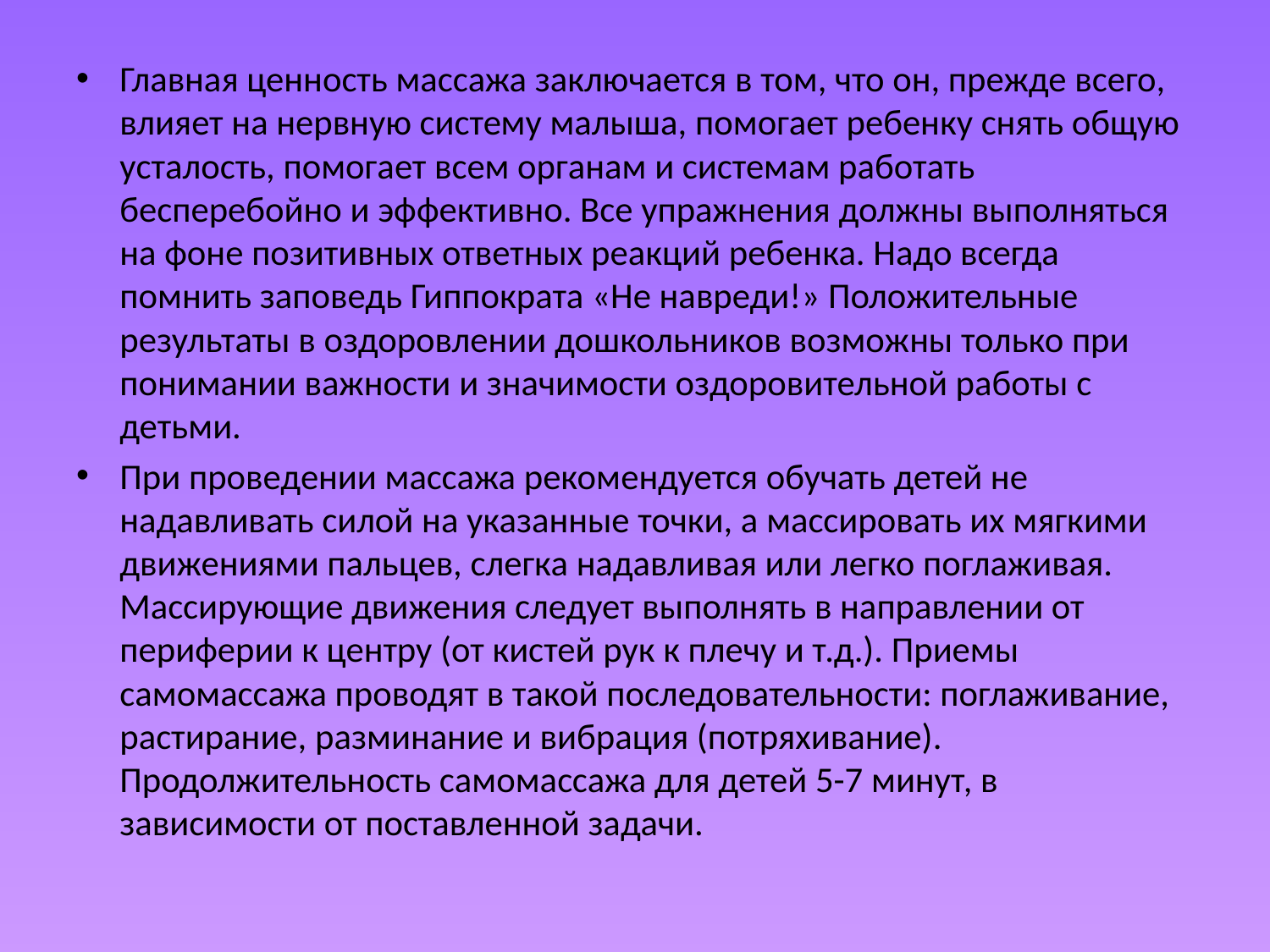

Главная ценность массажа заключается в том, что он, прежде всего, влияет на нервную систему малыша, помогает ребенку снять общую усталость, помогает всем органам и системам работать бесперебойно и эффективно. Все упражнения должны выполняться на фоне позитивных ответных реакций ребенка. Надо всегда помнить заповедь Гиппократа «Не навреди!» Положительные результаты в оздоровлении дошкольников возможны только при понимании важности и значимости оздоровительной работы с детьми.
При проведении массажа рекомендуется обучать детей не надавливать силой на указанные точки, а массировать их мягкими движениями пальцев, слегка надавливая или легко поглаживая. Массирующие движения следует выполнять в направлении от периферии к центру (от кистей рук к плечу и т.д.). Приемы самомассажа проводят в такой последовательности: поглаживание, растирание, разминание и вибрация (потряхивание). Продолжительность самомассажа для детей 5-7 минут, в зависимости от поставленной задачи.